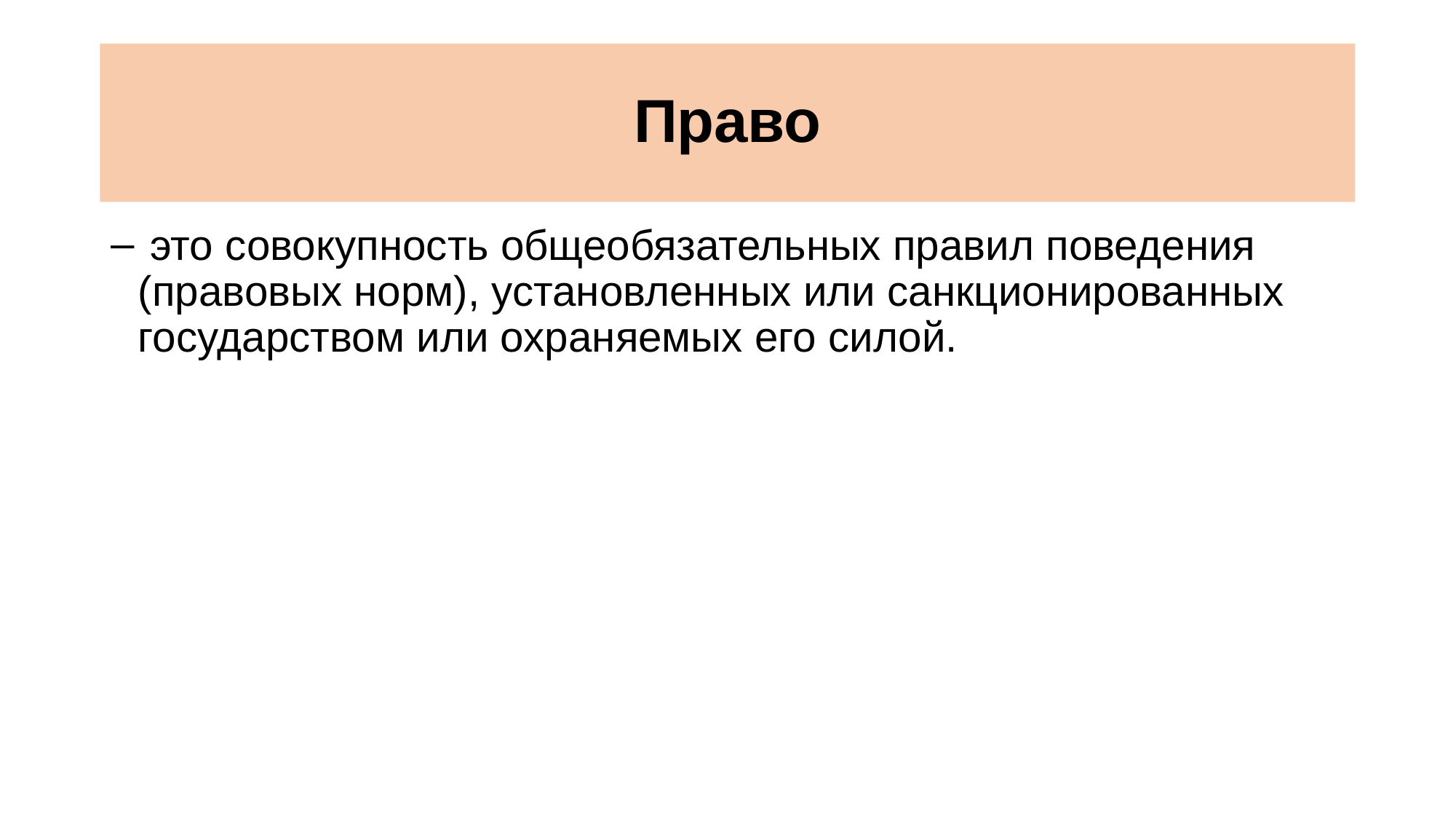

# Право
 это совокупность общеобязательных правил поведения (правовых норм), установленных или санкционированных государством или охраняемых его силой.